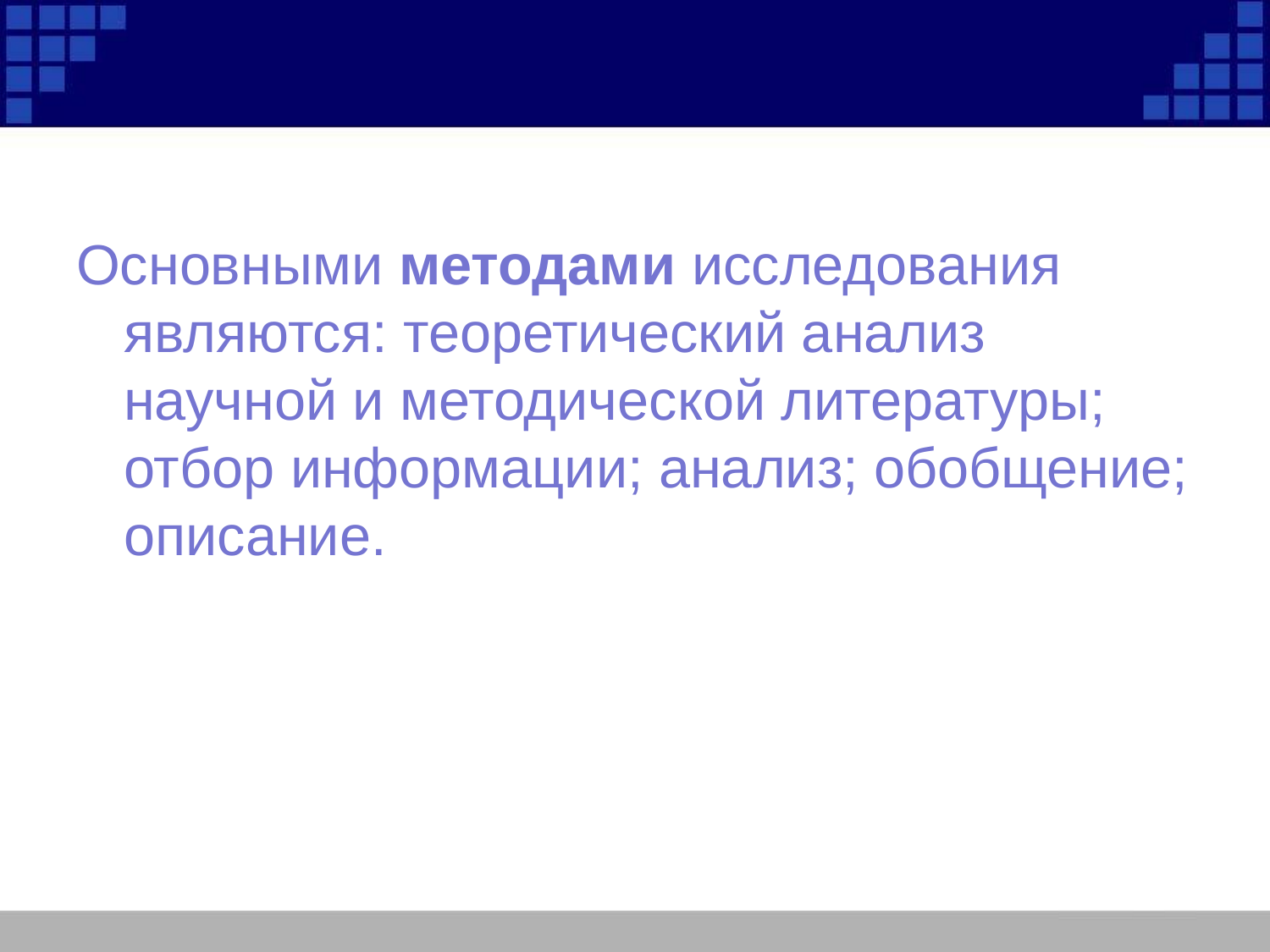

Основными методами исследования являются: теоретический анализ научной и методической литературы; отбор информации; анализ; обобщение; описание.